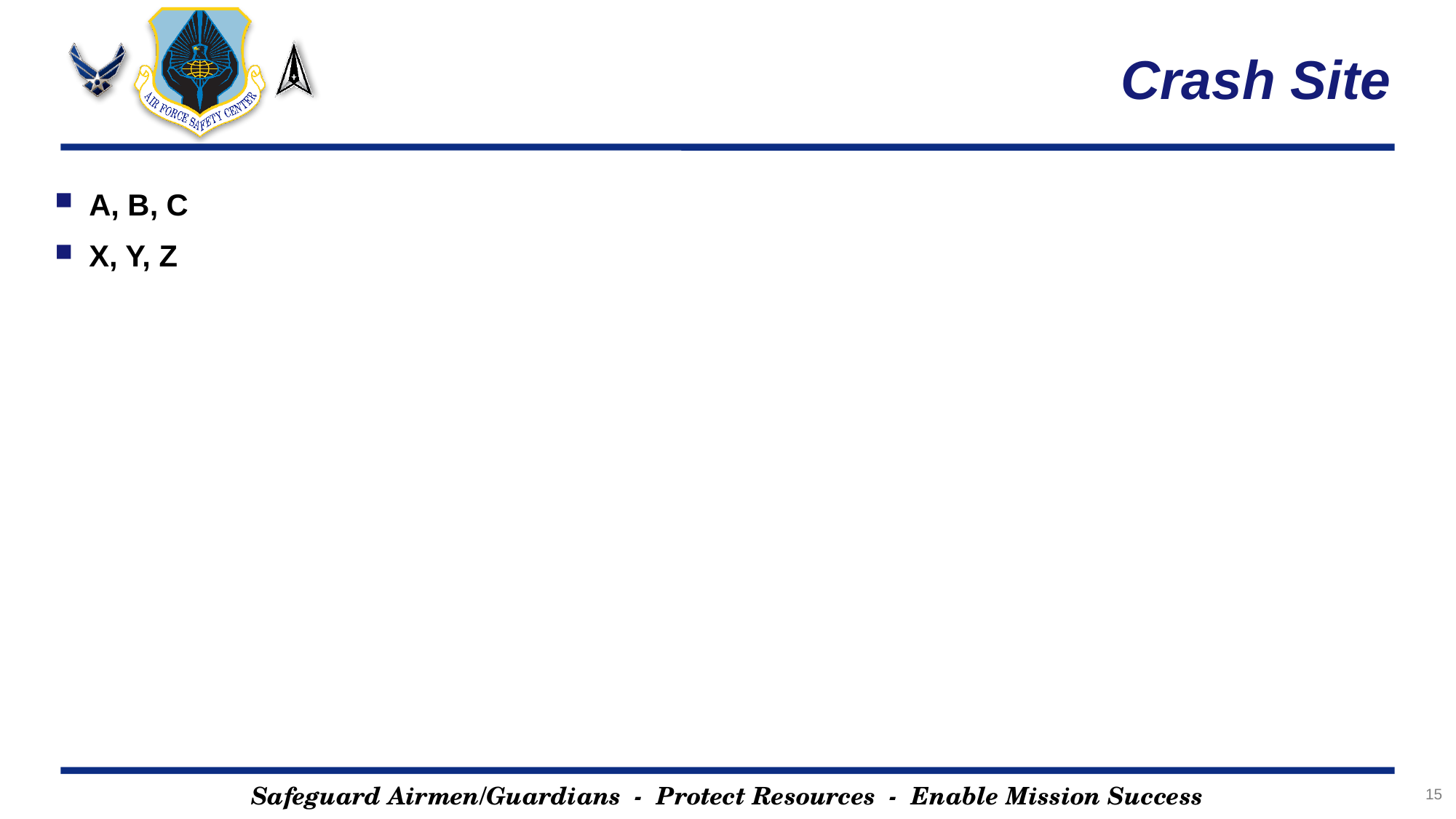

# Crash Site
A, B, C
X, Y, Z

15